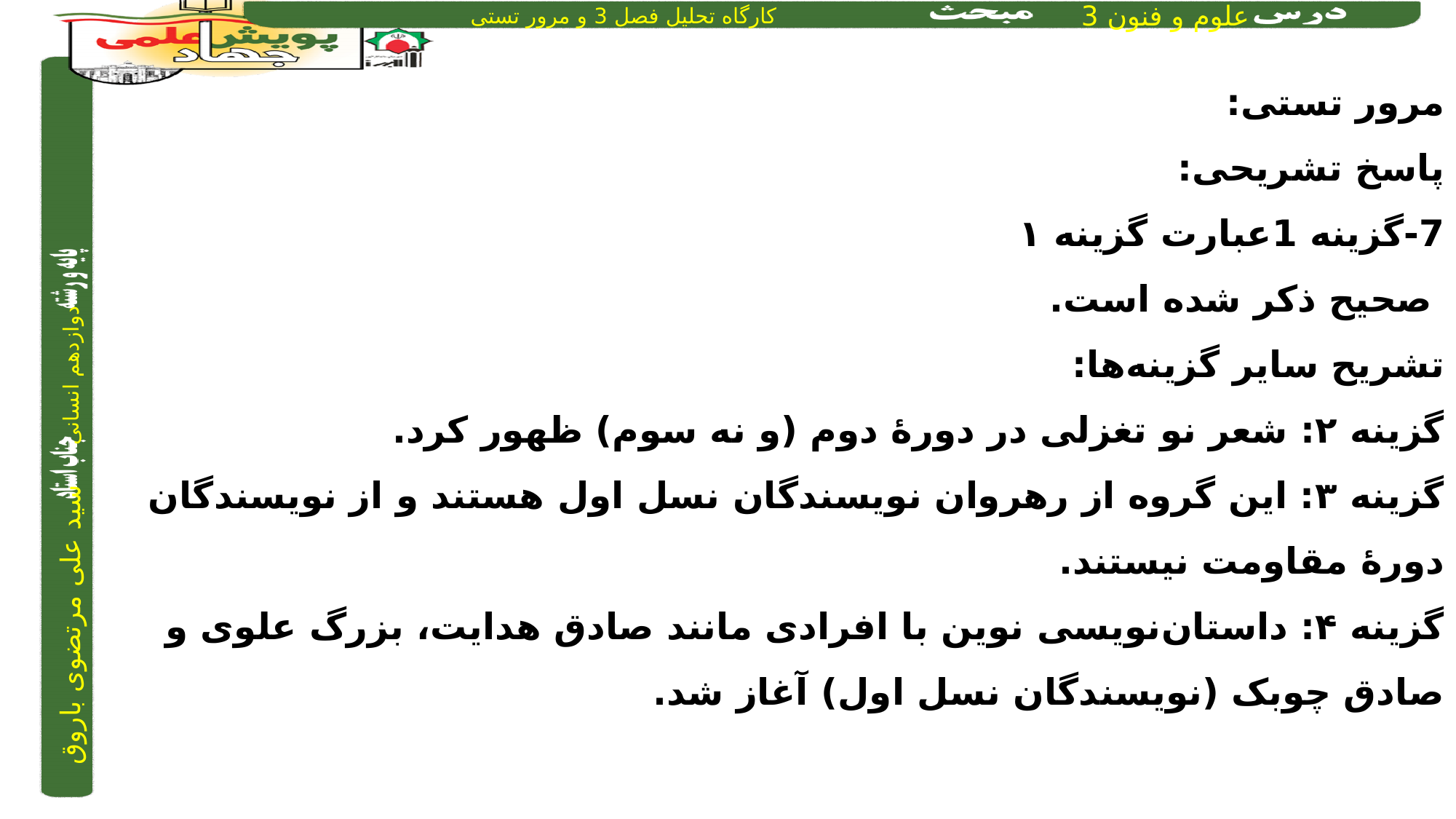

مرور تستی:
پاسخ تشریحی:
7-گزینه 1عبارت گزینه ۱
 صحیح ذکر شده است.‌
تشریح سایر گزینه‌ها:
گزینه ۲: شعر نو تغزلی در دورۀ دوم (و نه سوم) ظهور کرد.
گزینه ۳: این گروه از رهروان نویسندگان نسل اول هستند و از نویسندگان دورۀ مقاومت نیستند.
گزینه ۴: داستان‌‌نویسی نوین با افرادی مانند صادق هدایت، بزرگ علوی و صادق چوبک (نویسندگان نسل اول) آغاز شد.